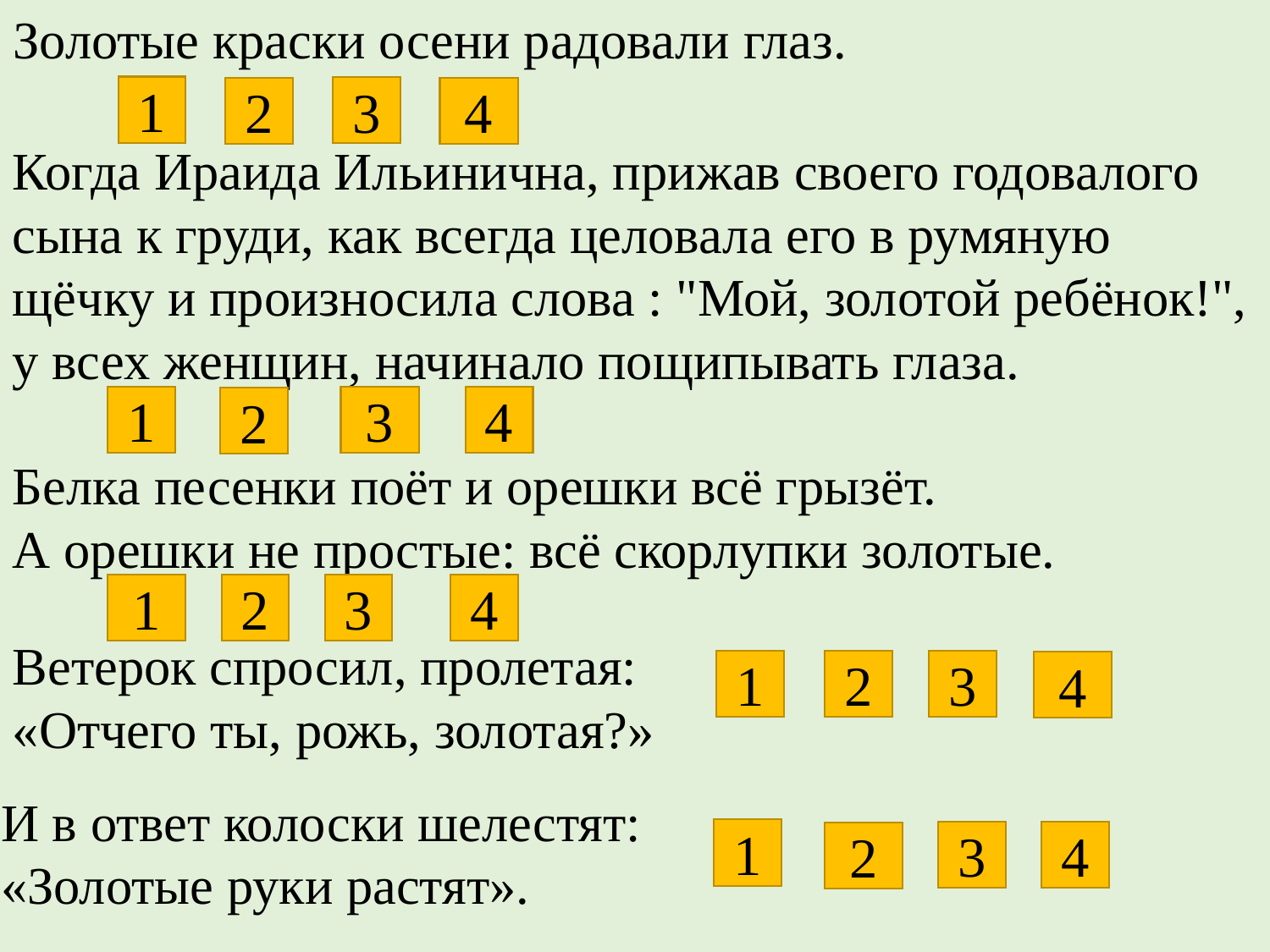

Золотые краски осени радовали глаз.
1
3
2
4
Когда Ираида Ильинична, прижав своего годовалого сына к груди, как всегда целовала его в румяную щёчку и произносила слова : "Мой, золотой ребёнок!", у всех женщин, начинало пощипывать глаза.
1
3
4
2
Белка песенки поёт и орешки всё грызёт.
А орешки не простые: всё скорлупки золотые.
1
2
4
3
Ветерок спросил, пролетая:
«Отчего ты, рожь, золотая?»
1
3
2
4
И в ответ колоски шелестят:
«Золотые руки растят».
1
3
4
2